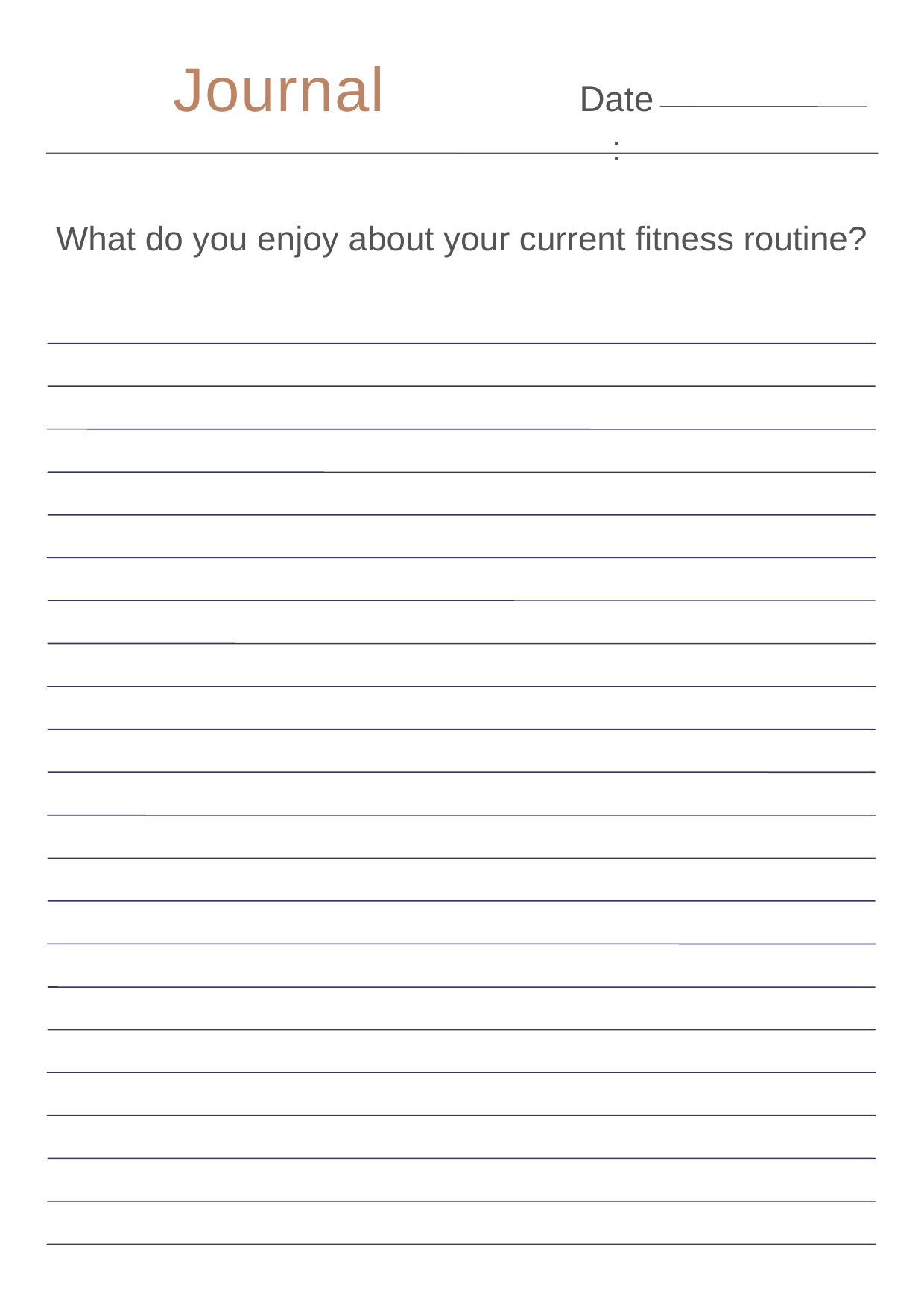

Journal
Date:

What do you enjoy about your current fitness routine?